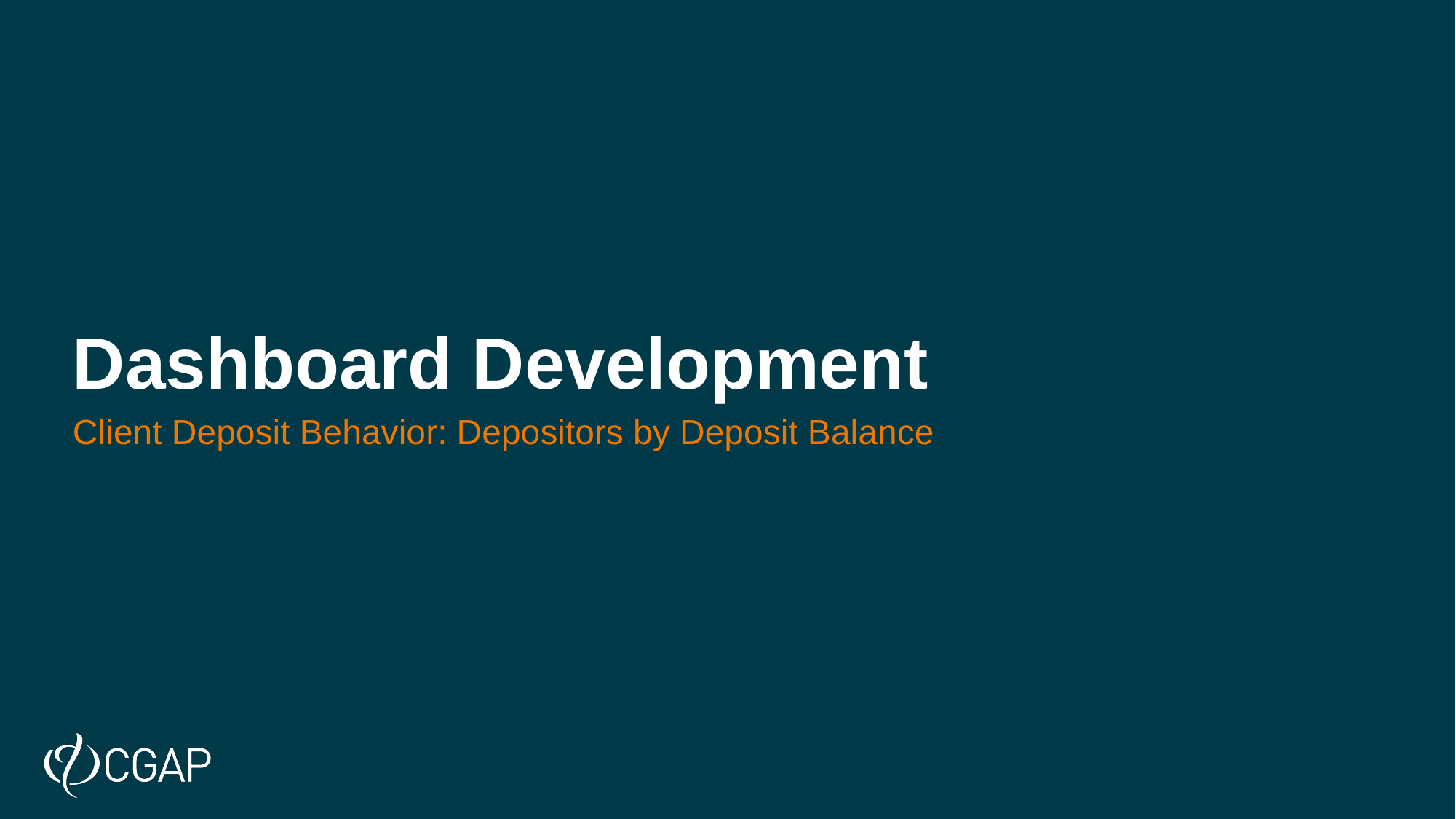

# Dashboard Development
Client Deposit Behavior: Depositors by Deposit Balance